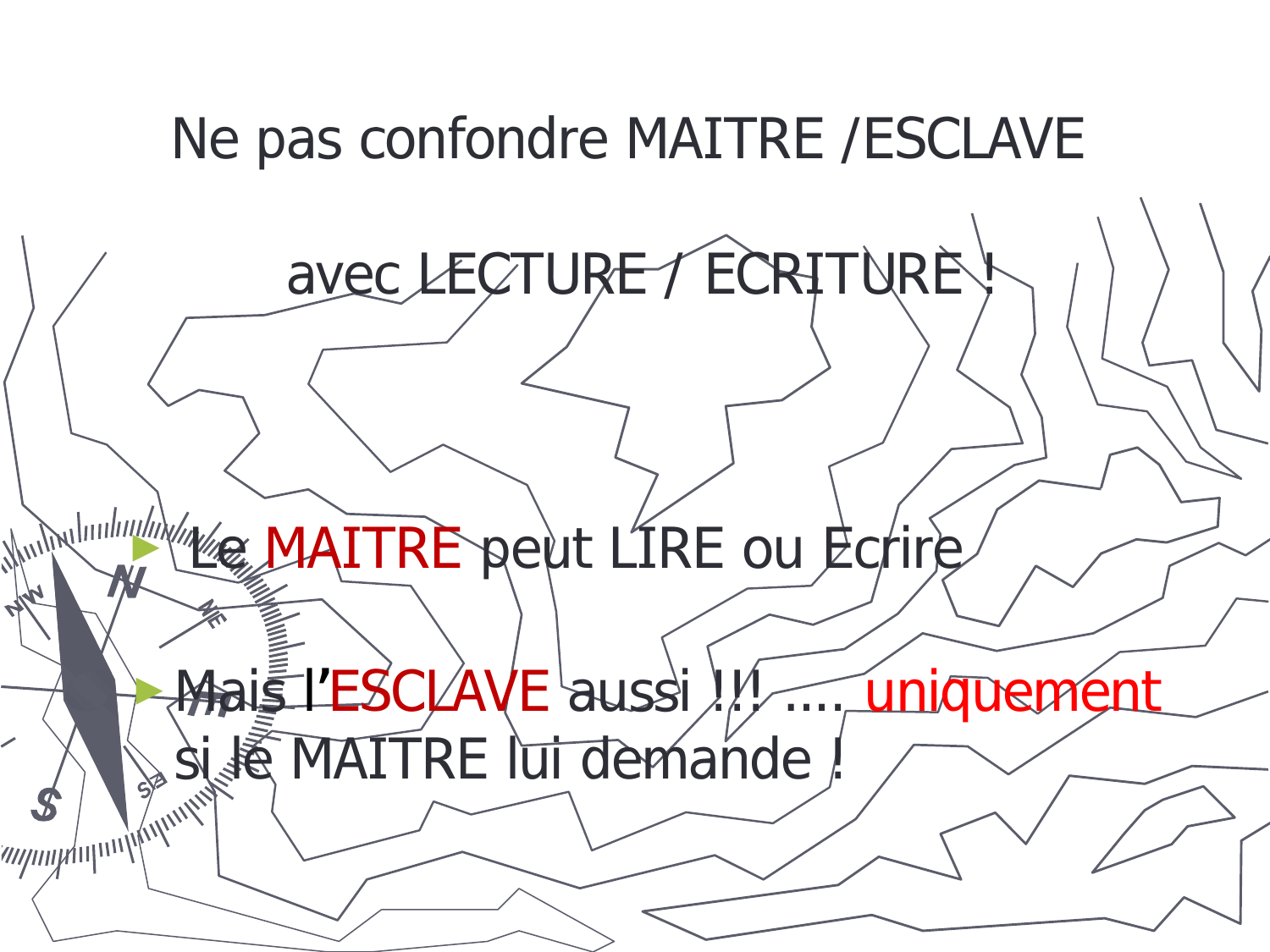

Ne pas confondre MAITRE /ESCLAVE
avec LECTURE / ECRITURE !

 Le MAITRE peut LIRE ou Ecrire
Mais l’ESCLAVE aussi !!! …. uniquement si le MAITRE lui demande !